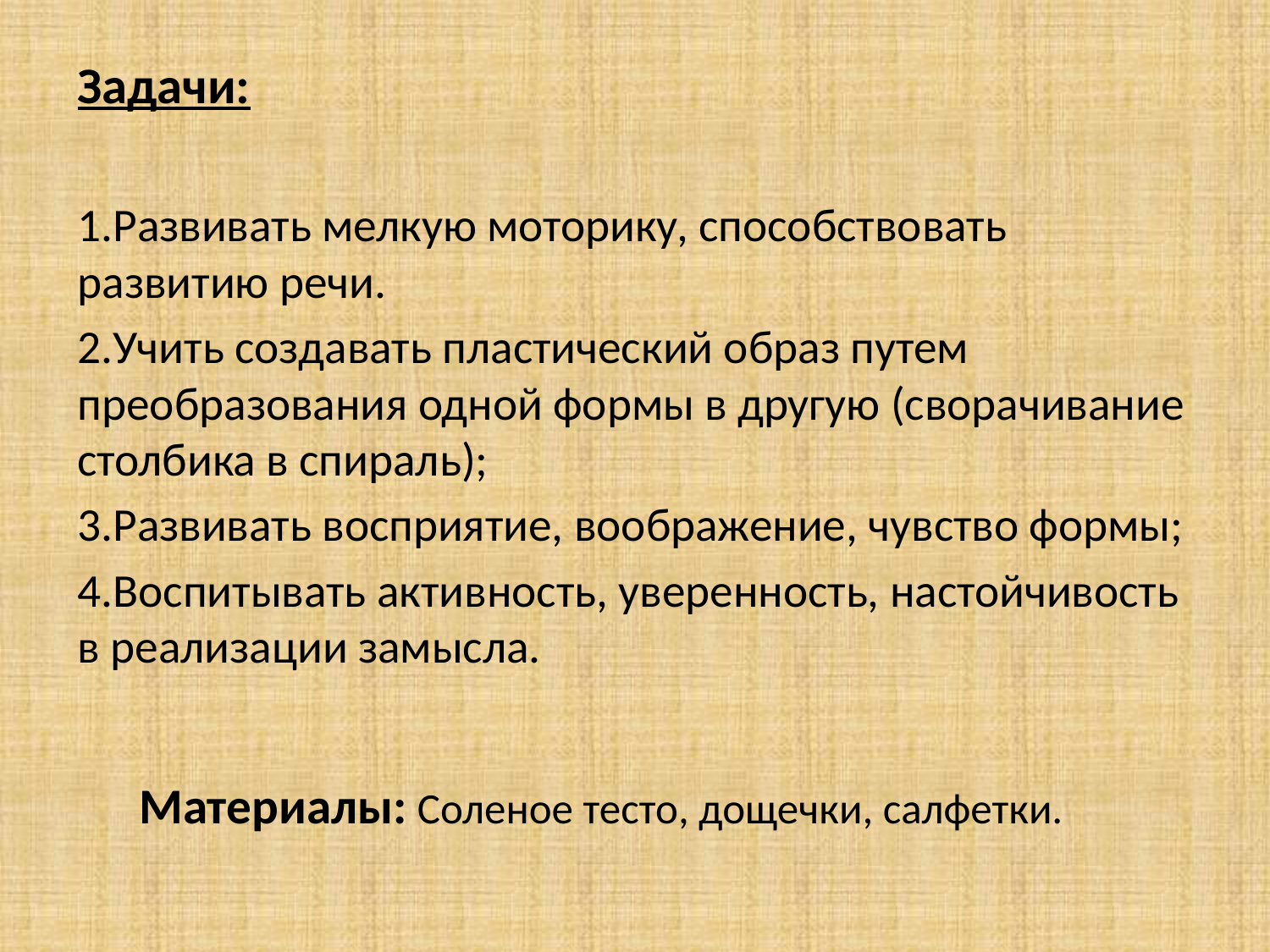

Задачи:

1.Развивать мелкую моторику, способствовать развитию речи.
2.Учить создавать пластический образ путем преобразования одной формы в другую (сворачивание столбика в спираль);
3.Развивать восприятие, воображение, чувство формы;
4.Воспитывать активность, уверенность, настойчивость в реализации замысла.

# Материалы: Соленое тесто, дощечки, салфетки.